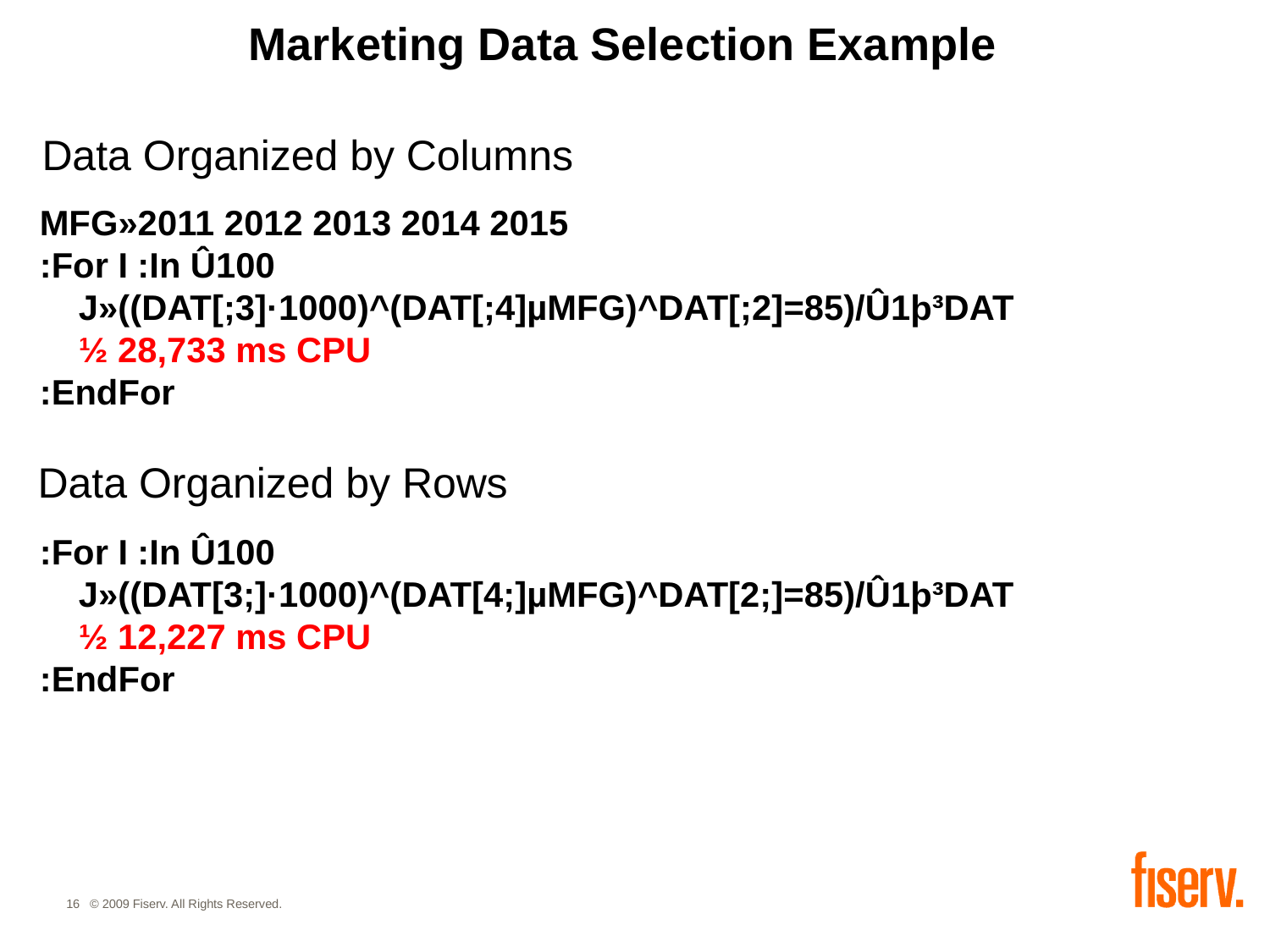

# Marketing Data Selection Example
Data Organized by Columns
MFG»2011 2012 2013 2014 2015
:For I :In Û100
    J»((DAT[;3]·1000)^(DAT[;4]µMFG)^DAT[;2]=85)/Û1þ³DAT
    ½ 28,733 ms CPU
:EndFor
Data Organized by Rows
:For I :In Û100
    J»((DAT[3;]·1000)^(DAT[4;]µMFG)^DAT[2;]=85)/Û1þ³DAT
    ½ 12,227 ms CPU
:EndFor